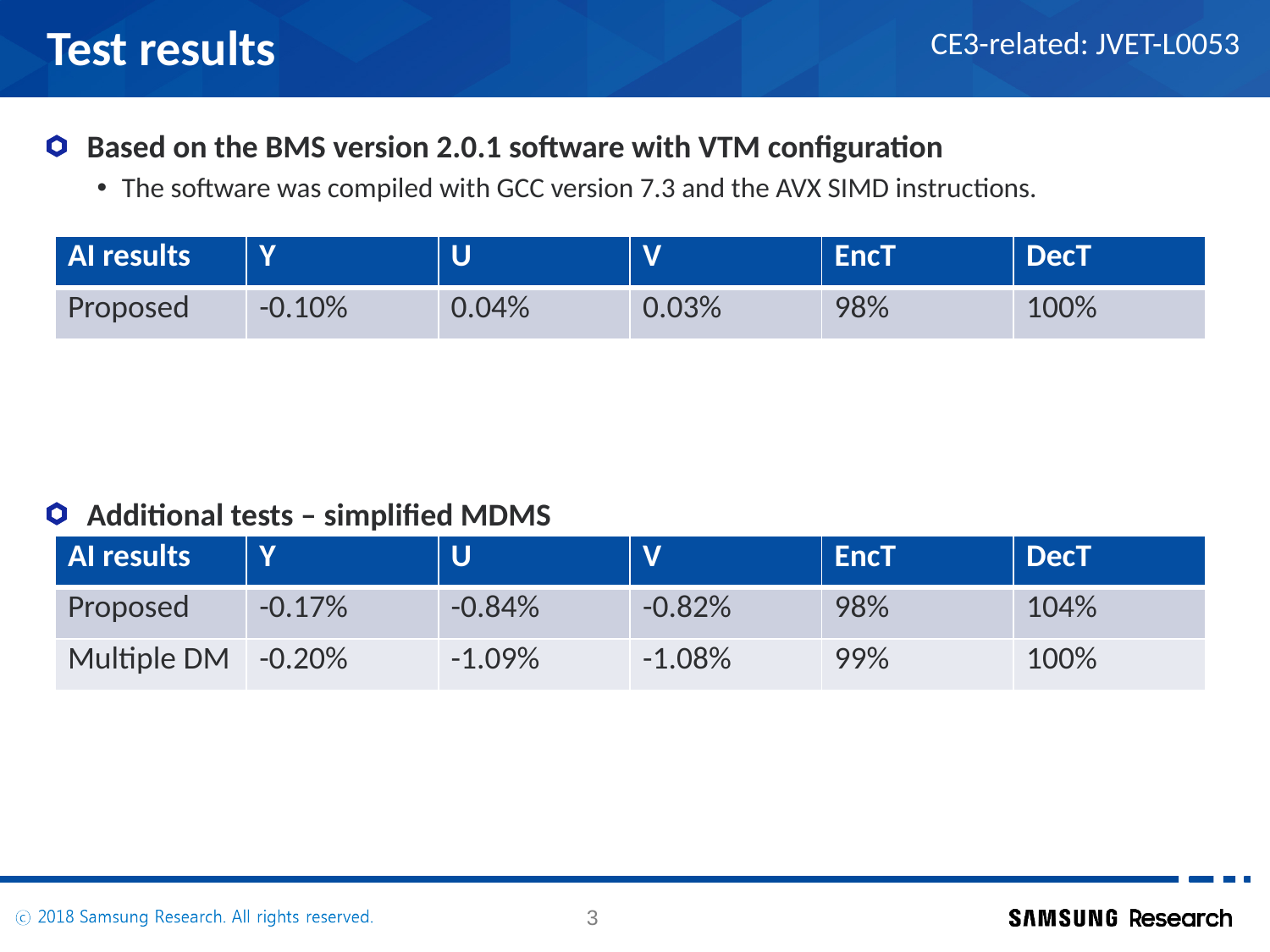

# Test results
CE3-related: JVET-L0053
Based on the BMS version 2.0.1 software with VTM configuration
The software was compiled with GCC version 7.3 and the AVX SIMD instructions.

Additional tests – simplified MDMS
MDMS (Multiple direct mode signaling) in JEM with one DM candidate instead of 5 DM candidates

| AI results | Y | U | V | EncT | DecT |
| --- | --- | --- | --- | --- | --- |
| Proposed | -0.10% | 0.04% | 0.03% | 98% | 100% |
| AI results | Y | U | V | EncT | DecT |
| --- | --- | --- | --- | --- | --- |
| Proposed | -0.17% | -0.84% | -0.82% | 98% | 104% |
| Multiple DM | -0.20% | -1.09% | -1.08% | 99% | 100% |